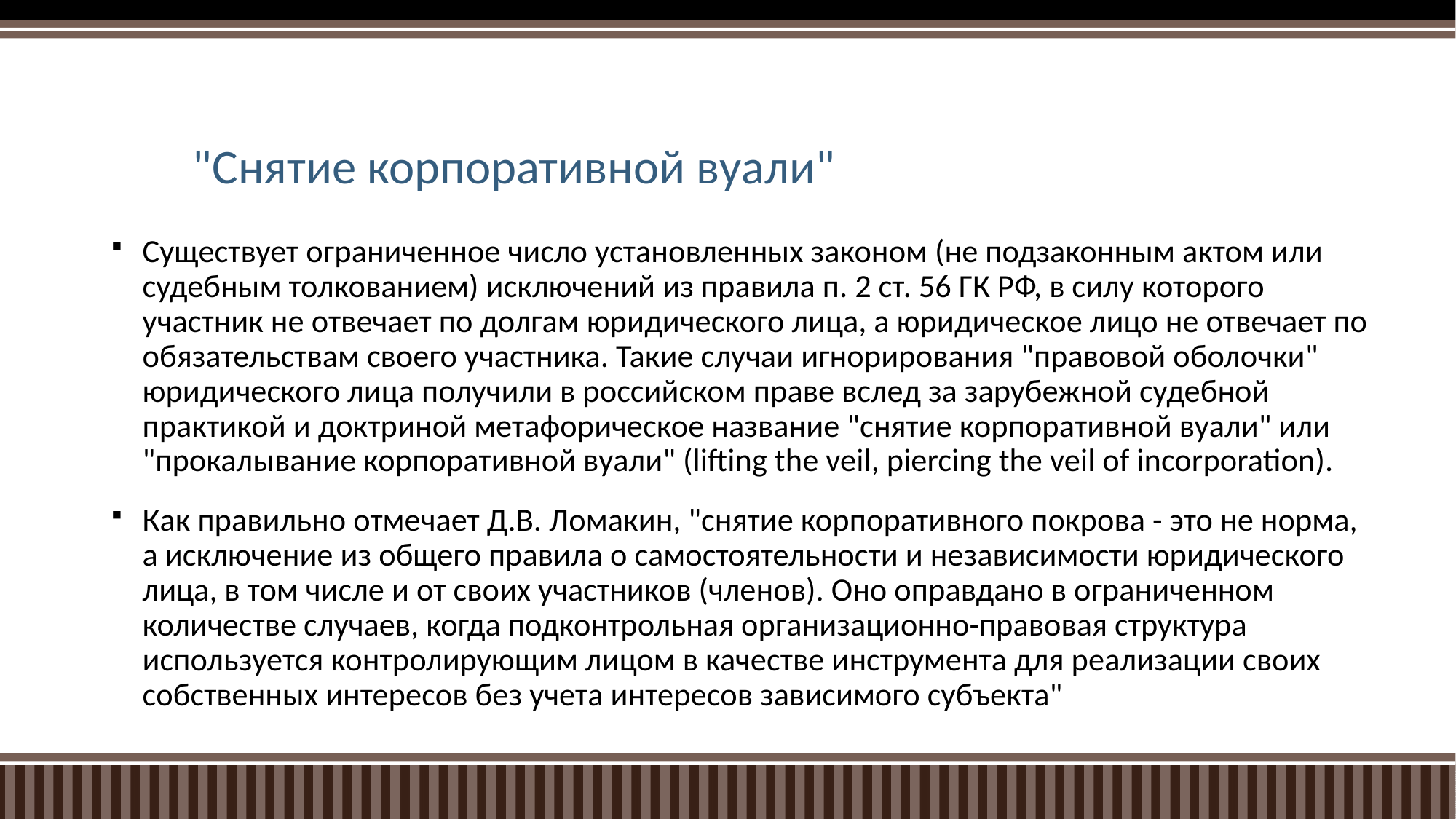

# "Снятие корпоративной вуали"
Существует ограниченное число установленных законом (не подзаконным актом или судебным толкованием) исключений из правила п. 2 ст. 56 ГК РФ, в силу которого участник не отвечает по долгам юридического лица, а юридическое лицо не отвечает по обязательствам своего участника. Такие случаи игнорирования "правовой оболочки" юридического лица получили в российском праве вслед за зарубежной судебной практикой и доктриной метафорическое название "снятие корпоративной вуали" или "прокалывание корпоративной вуали" (lifting the veil, piercing the veil of incorporation).
Как правильно отмечает Д.В. Ломакин, "снятие корпоративного покрова - это не норма, а исключение из общего правила о самостоятельности и независимости юридического лица, в том числе и от своих участников (членов). Оно оправдано в ограниченном количестве случаев, когда подконтрольная организационно-правовая структура используется контролирующим лицом в качестве инструмента для реализации своих собственных интересов без учета интересов зависимого субъекта"